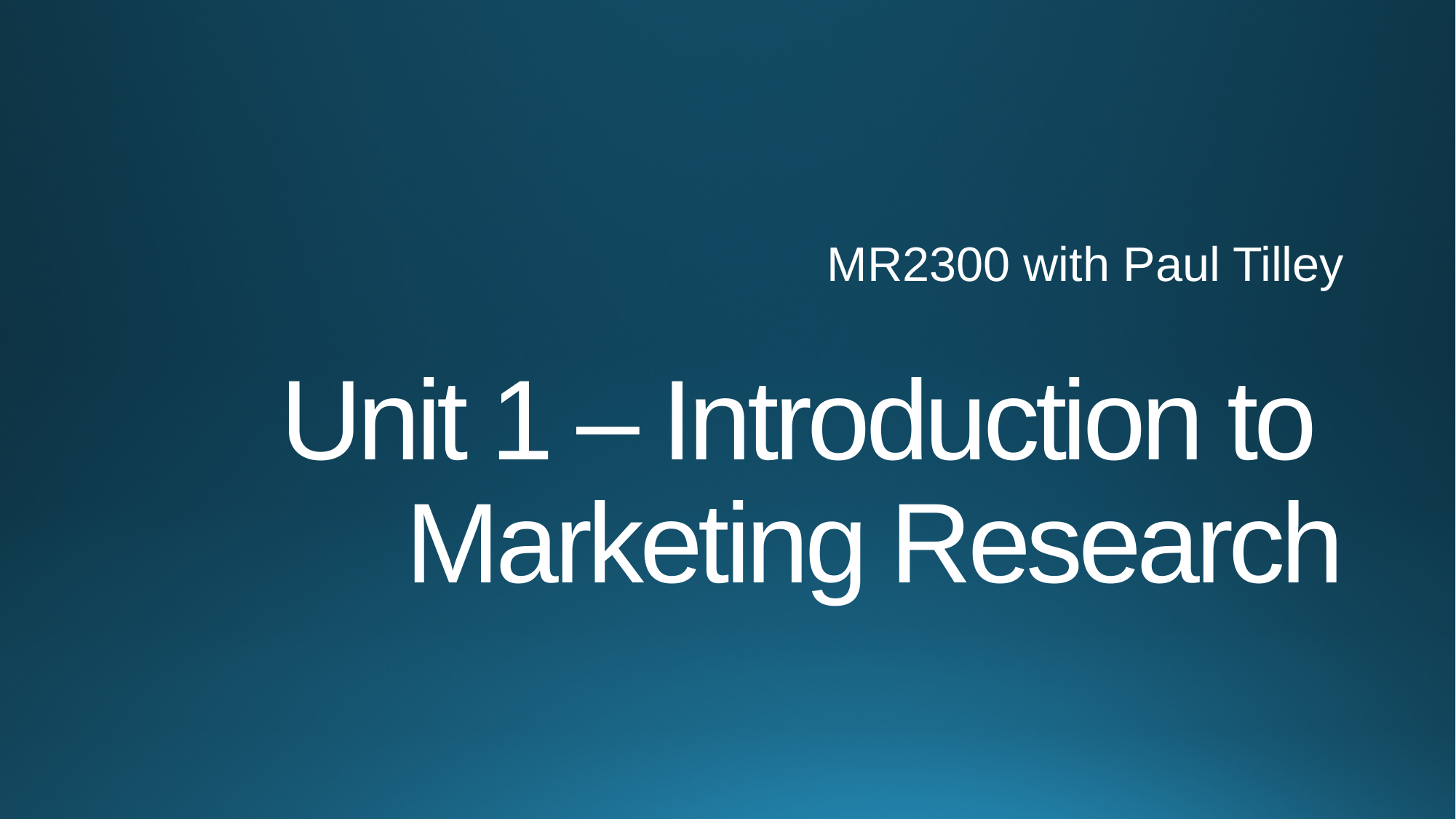

MR2300 with Paul Tilley
# Unit 1 – Introduction to Marketing Research